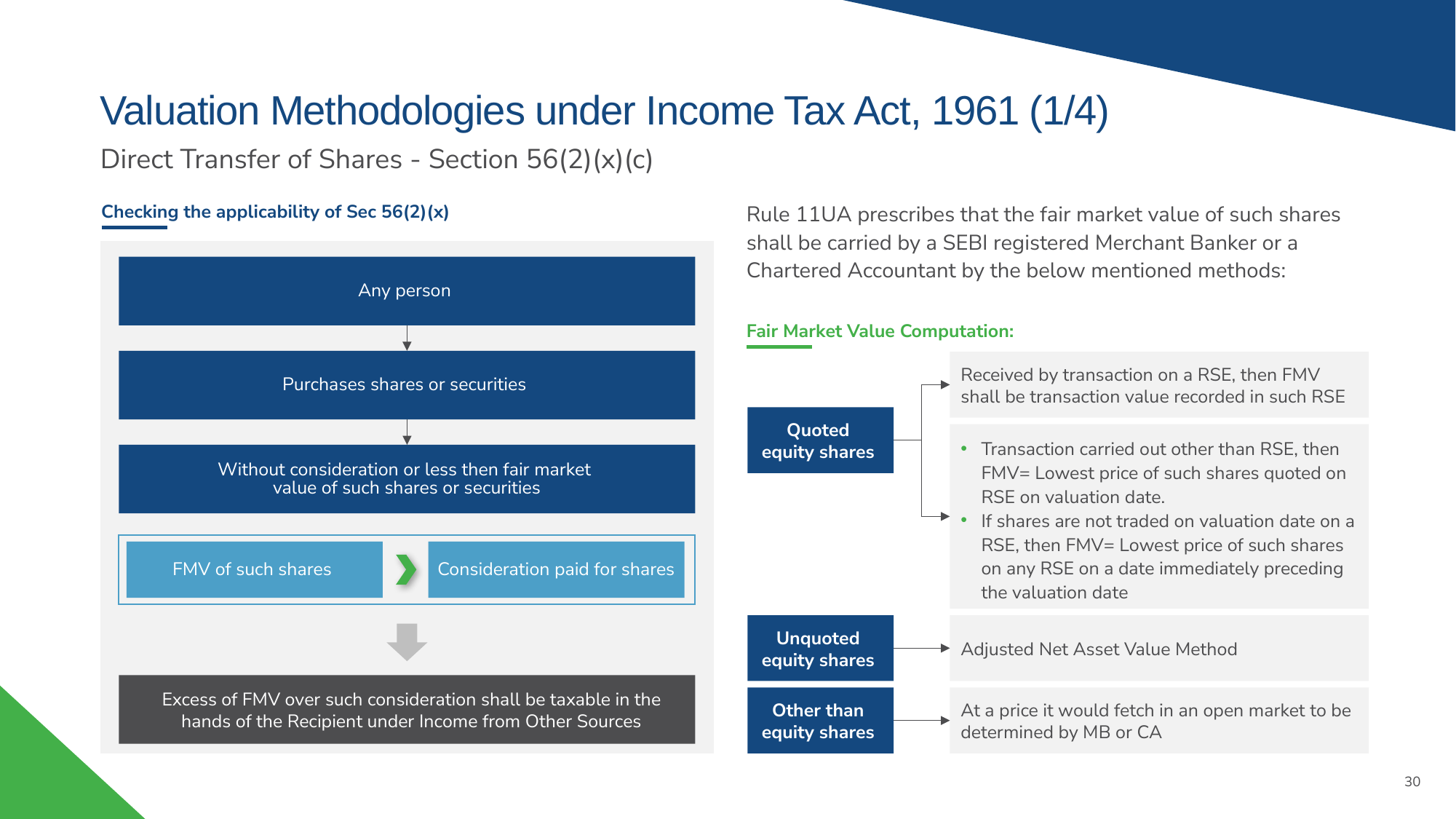

# Valuation Methodologies under Income Tax Act, 1961 (1/4)
Direct Transfer of Shares - Section 56(2)(x)(c)
Checking the applicability of Sec 56(2)(x)
Rule 11UA prescribes that the fair market value of such shares shall be carried by a SEBI registered Merchant Banker or a Chartered Accountant by the below mentioned methods:
Fair Market Value Computation:
Received by transaction on a RSE, then FMV
shall be transaction value recorded in such RSE
Quoted
equity shares
Transaction carried out other than RSE, then FMV= Lowest price of such shares quoted on RSE on valuation date.
If shares are not traded on valuation date on a RSE, then FMV= Lowest price of such shares on any RSE on a date immediately preceding the valuation date
Unquoted
equity shares
Adjusted Net Asset Value Method
Other than
equity shares
At a price it would fetch in an open market to be determined by MB or CA

Any person
Purchases shares or securities
Without consideration or less then fair market
value of such shares or securities

FMV of such shares
Consideration paid for shares

Excess of FMV over such consideration shall be taxable in the hands of the Recipient under Income from Other Sources
30